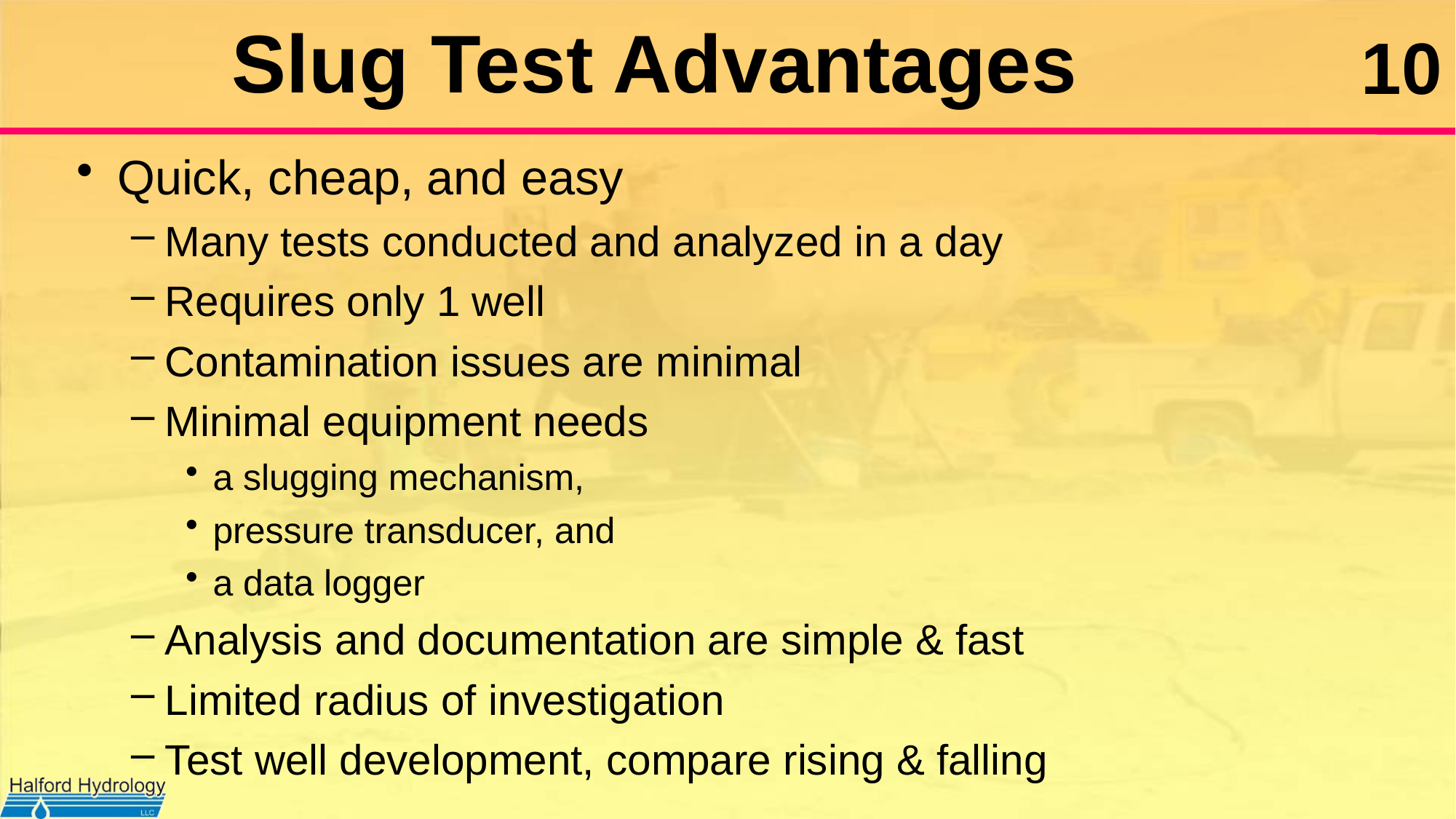

# Slug Test Advantages
Quick, cheap, and easy
Many tests conducted and analyzed in a day
Requires only 1 well
Contamination issues are minimal
Minimal equipment needs
a slugging mechanism,
pressure transducer, and
a data logger
Analysis and documentation are simple & fast
Limited radius of investigation
Test well development, compare rising & falling